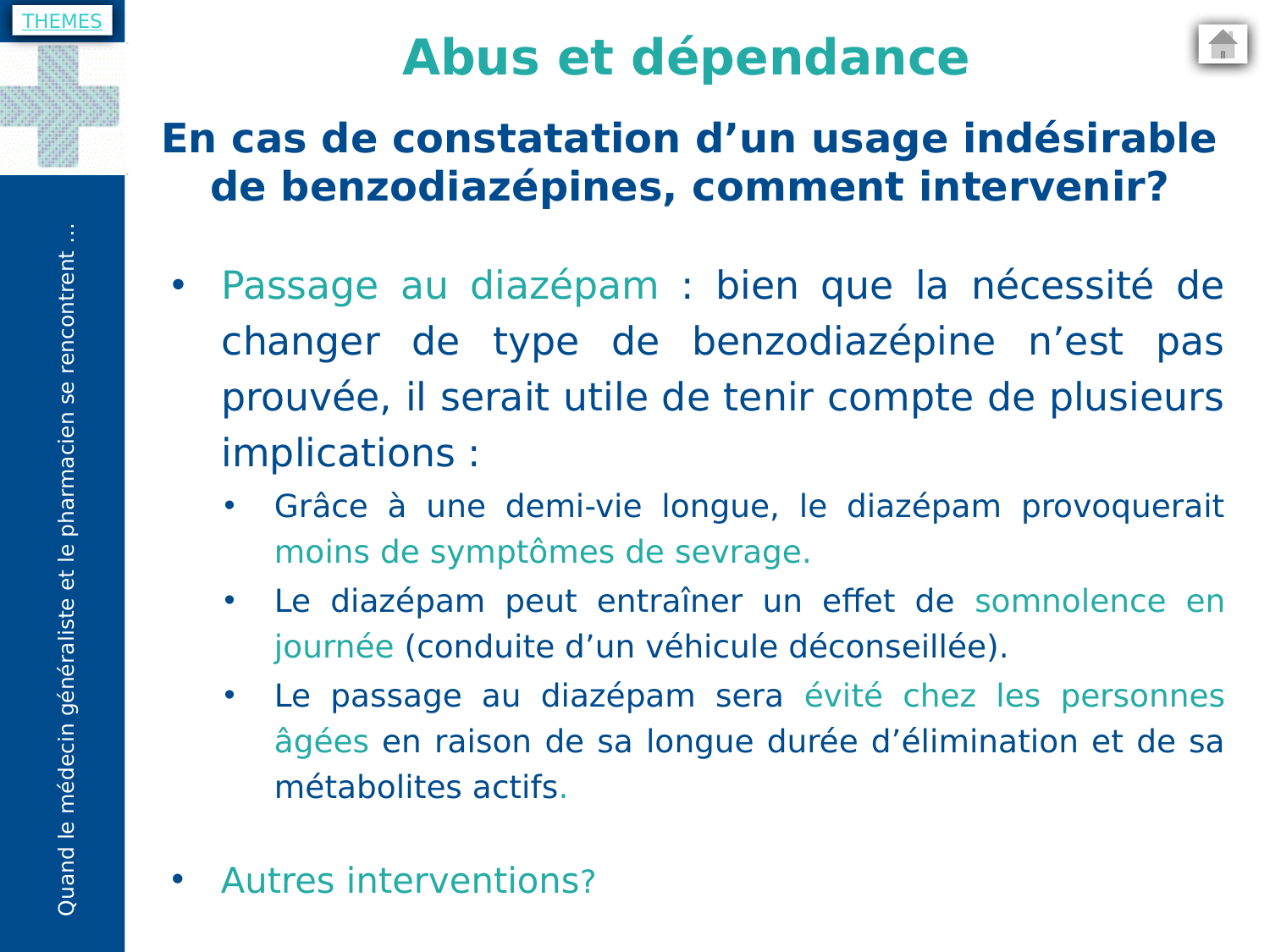

THEMES

Abus et dépendance
En cas de constatation d’un usage indésirable de benzodiazépines, comment intervenir?
Passage au diazépam : bien que la nécessité de changer de type de benzodiazépine n’est pas prouvée, il serait utile de tenir compte de plusieurs implications :
Grâce à une demi-vie longue, le diazépam provoquerait moins de symptômes de sevrage.
Le diazépam peut entraîner un effet de somnolence en journée (conduite d’un véhicule déconseillée).
Le passage au diazépam sera évité chez les personnes âgées en raison de sa longue durée d’élimination et de sa métabolites actifs.

Autres interventions?